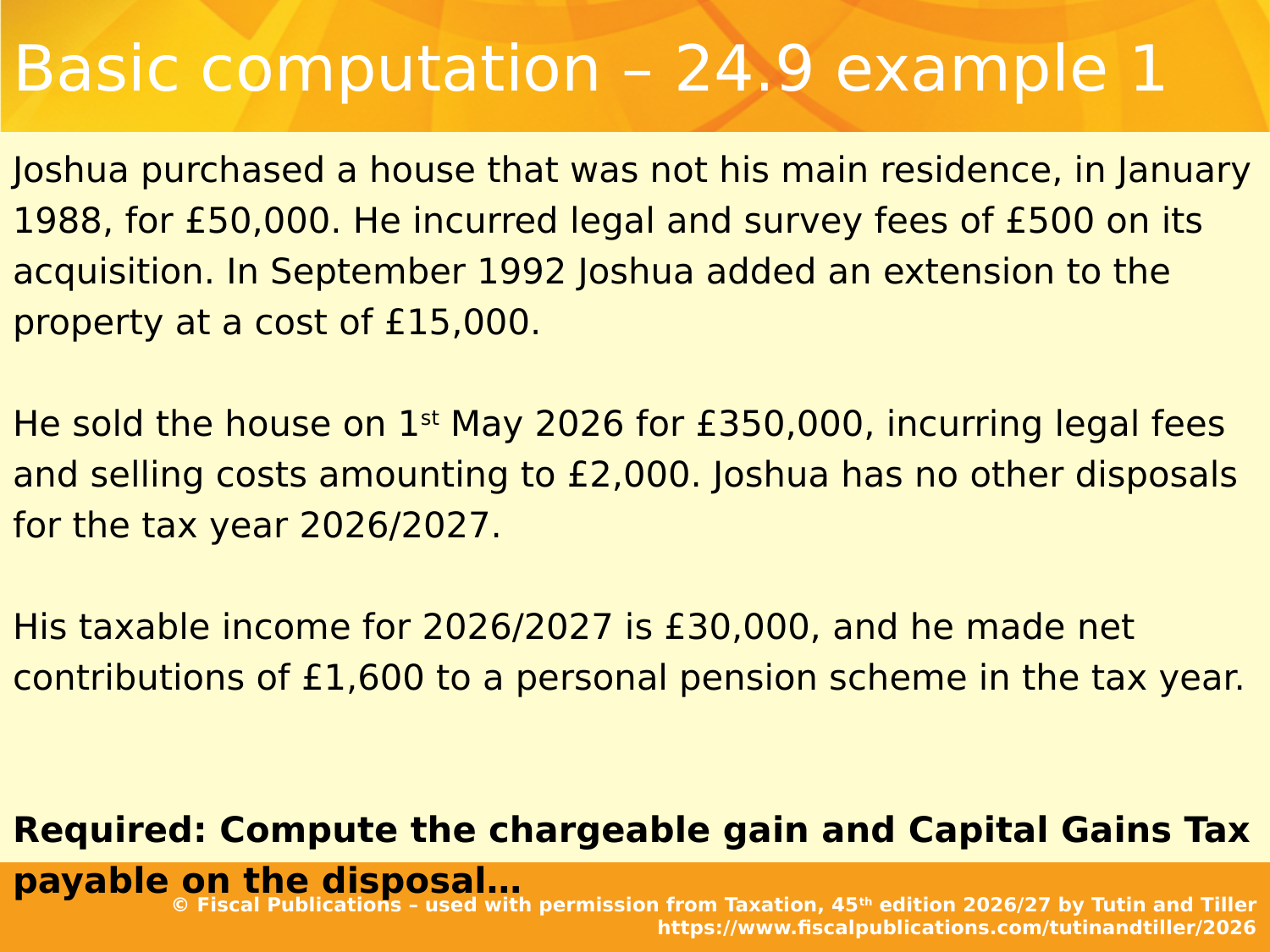

# Basic computation – 24.9 example 1
Joshua purchased a house that was not his main residence, in January 1988, for £50,000. He incurred legal and survey fees of £500 on its acquisition. In September 1992 Joshua added an extension to the property at a cost of £15,000.

He sold the house on 1st May 2026 for £350,000, incurring legal fees and selling costs amounting to £2,000. Joshua has no other disposals for the tax year 2026/2027.

His taxable income for 2026/2027 is £30,000, and he made net contributions of £1,600 to a personal pension scheme in the tax year.

Required: Compute the chargeable gain and Capital Gains Tax payable on the disposal…